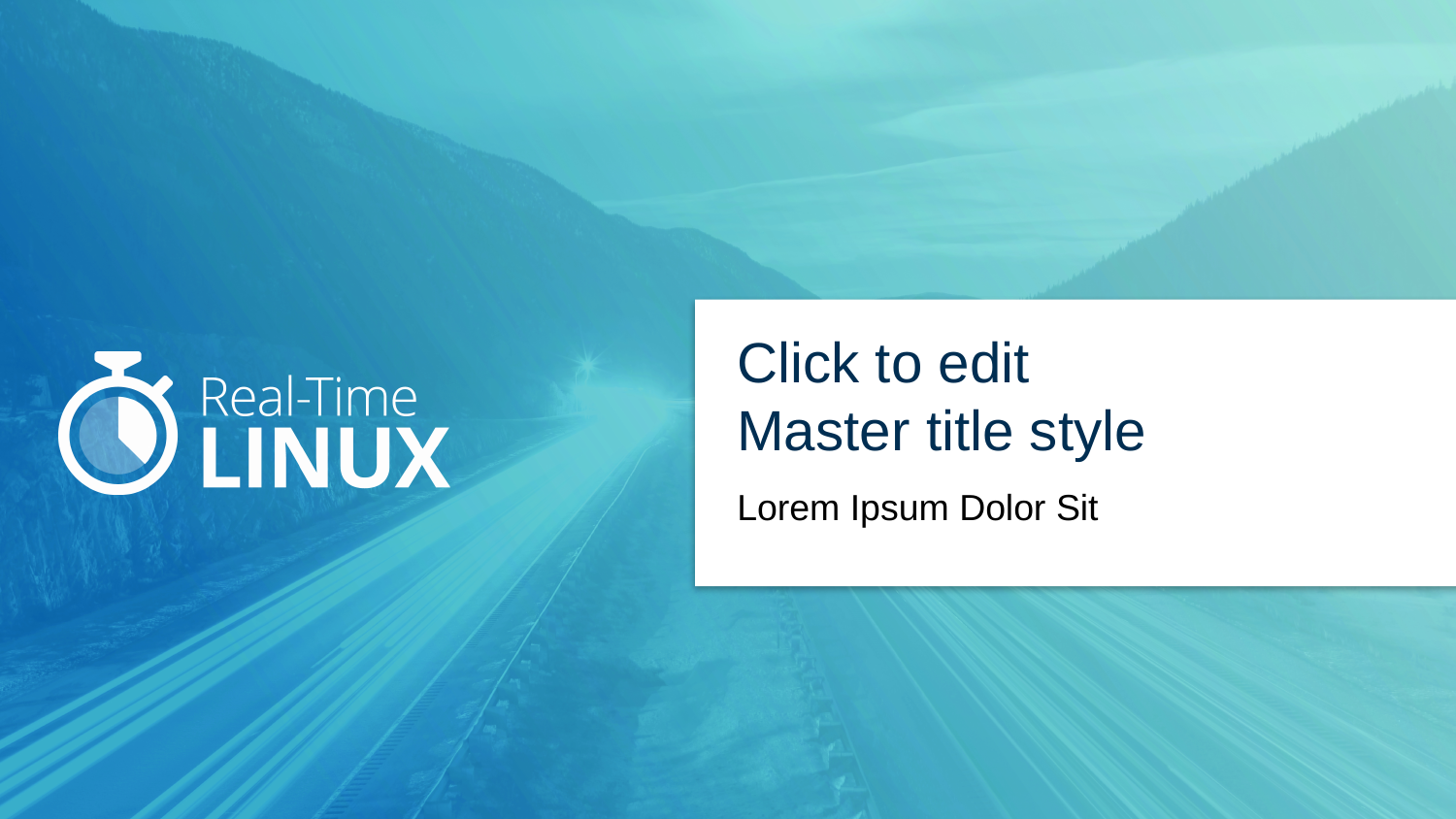

# Click to edit Master title style
Lorem Ipsum Dolor Sit